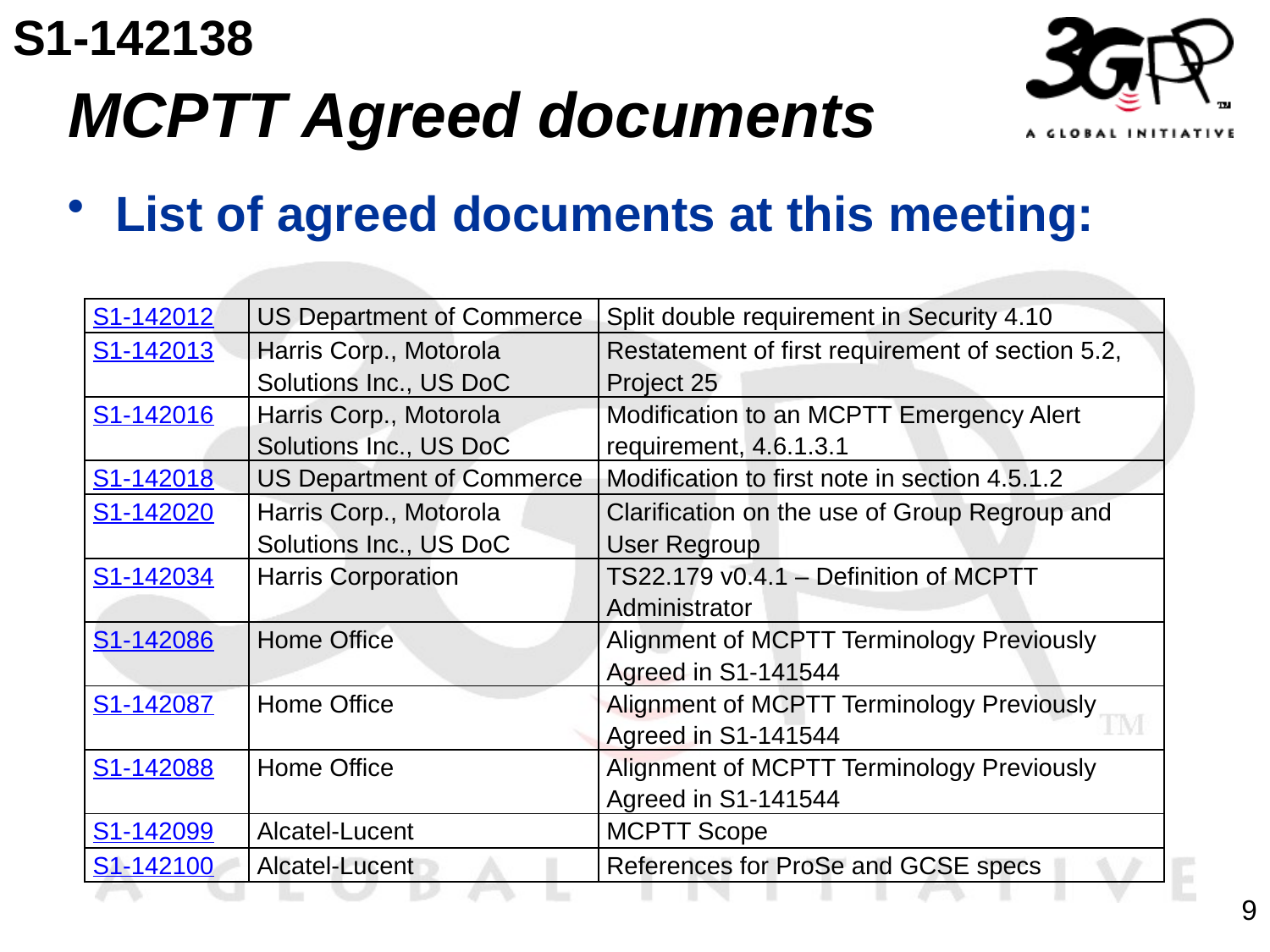

S1-142138
# MCPTT Agreed documents
List of agreed documents at this meeting:

| S1-142012 | US Department of Commerce | Split double requirement in Security 4.10 |
| --- | --- | --- |
| S1-142013 | Harris Corp., Motorola Solutions Inc., US DoC | Restatement of first requirement of section 5.2, Project 25 |
| S1-142016 | Harris Corp., Motorola Solutions Inc., US DoC | Modification to an MCPTT Emergency Alert requirement, 4.6.1.3.1 |
| S1-142018 | US Department of Commerce | Modification to first note in section 4.5.1.2 |
| S1-142020 | Harris Corp., Motorola Solutions Inc., US DoC | Clarification on the use of Group Regroup and User Regroup |
| S1-142034 | Harris Corporation | TS22.179 v0.4.1 – Definition of MCPTT Administrator |
| S1-142086 | Home Office | Alignment of MCPTT Terminology Previously Agreed in S1-141544 |
| S1-142087 | Home Office | Alignment of MCPTT Terminology Previously Agreed in S1-141544 |
| S1-142088 | Home Office | Alignment of MCPTT Terminology Previously Agreed in S1-141544 |
| S1-142099 | Alcatel-Lucent | MCPTT Scope |
| S1-142100 | Alcatel-Lucent | References for ProSe and GCSE specs |
9